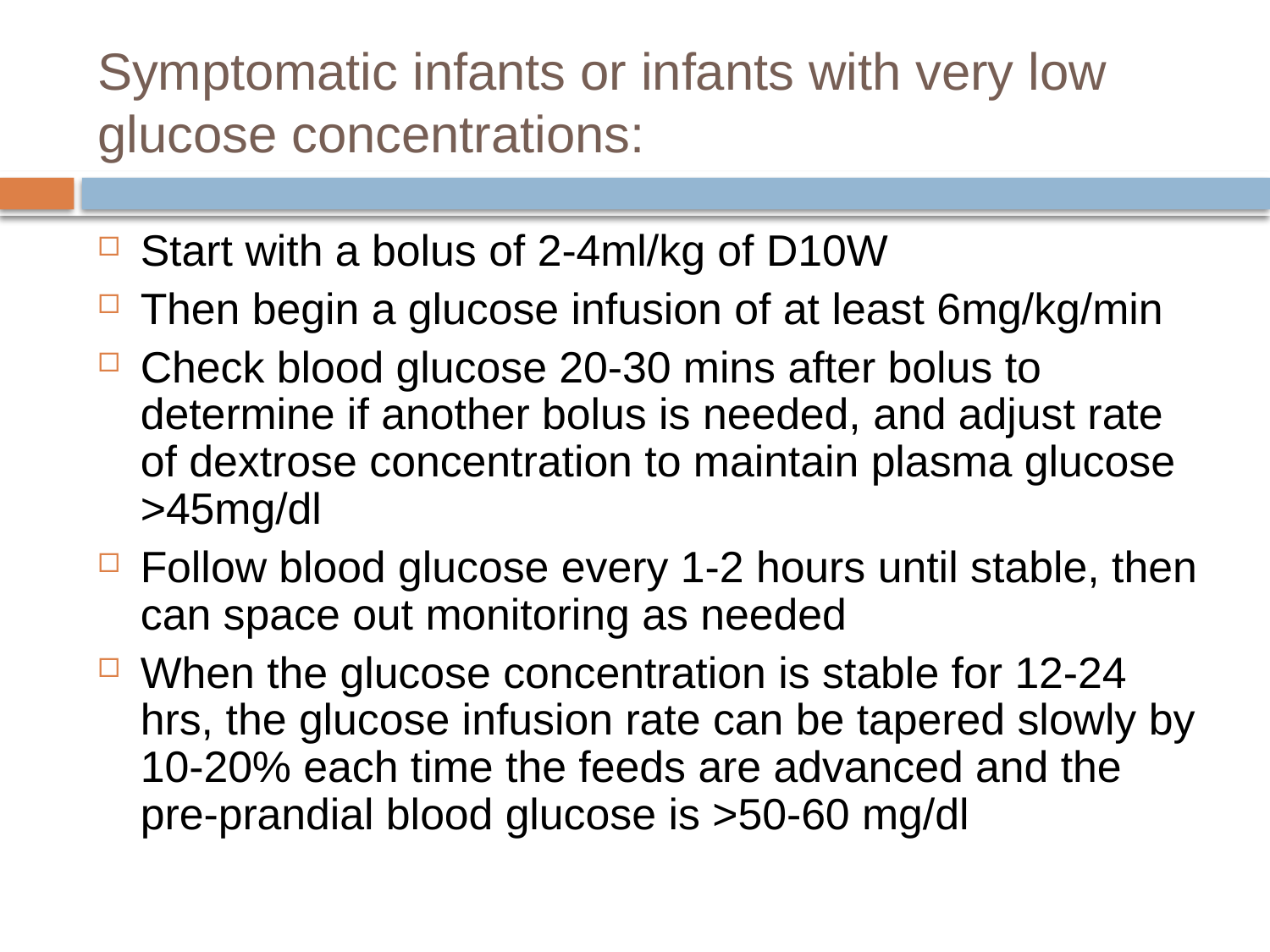

# Symptomatic infants or infants with very low glucose concentrations:
Start with a bolus of 2-4ml/kg of D10W
Then begin a glucose infusion of at least 6mg/kg/min
Check blood glucose 20-30 mins after bolus to determine if another bolus is needed, and adjust rate of dextrose concentration to maintain plasma glucose >45mg/dl
Follow blood glucose every 1-2 hours until stable, then can space out monitoring as needed
When the glucose concentration is stable for 12-24 hrs, the glucose infusion rate can be tapered slowly by 10-20% each time the feeds are advanced and the pre-prandial blood glucose is >50-60 mg/dl